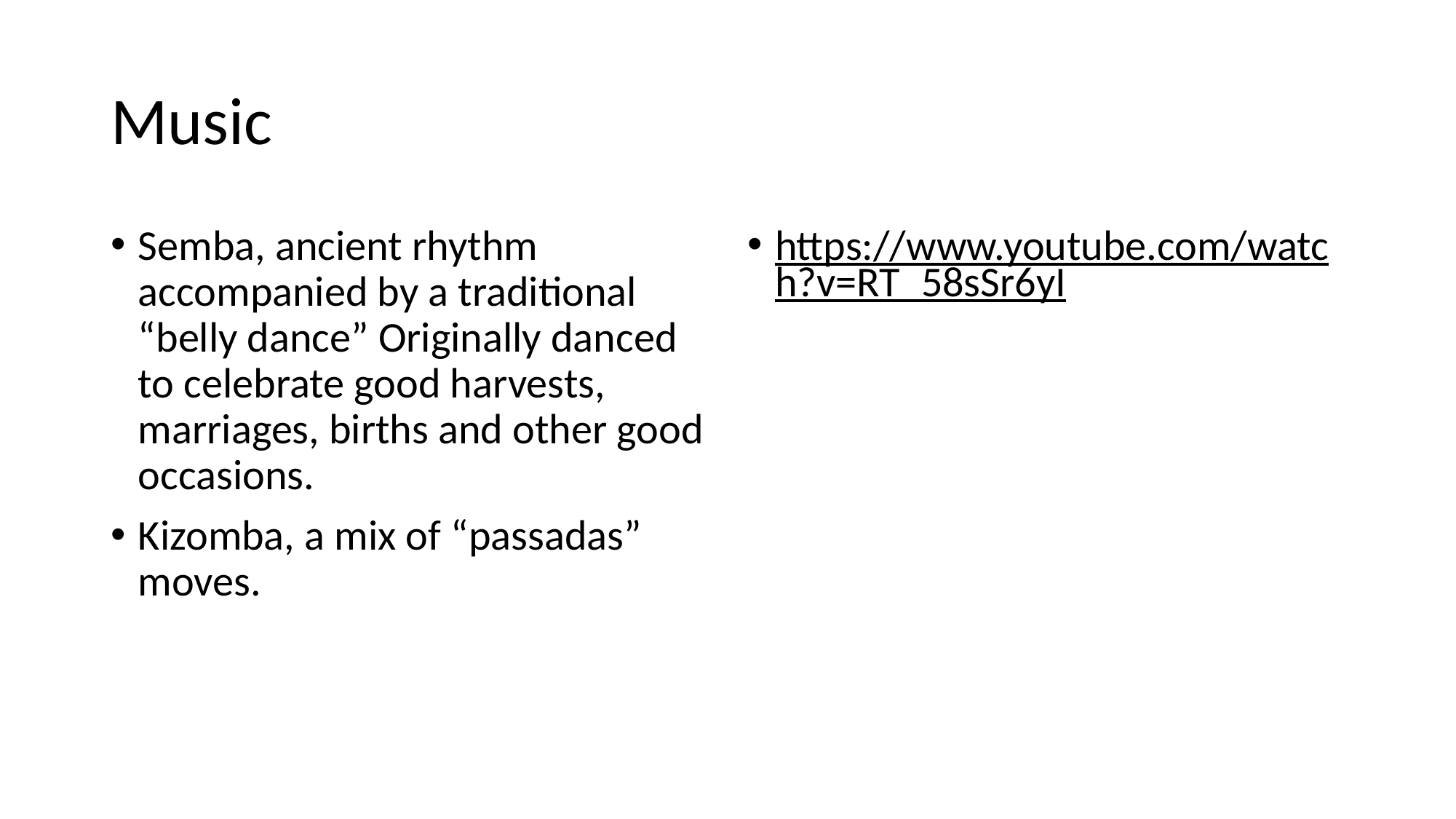

# Music
Semba, ancient rhythm accompanied by a traditional “belly dance” Originally danced to celebrate good harvests, marriages, births and other good occasions.
Kizomba, a mix of “passadas” moves.
https://www.youtube.com/watch?v=RT_58sSr6yI